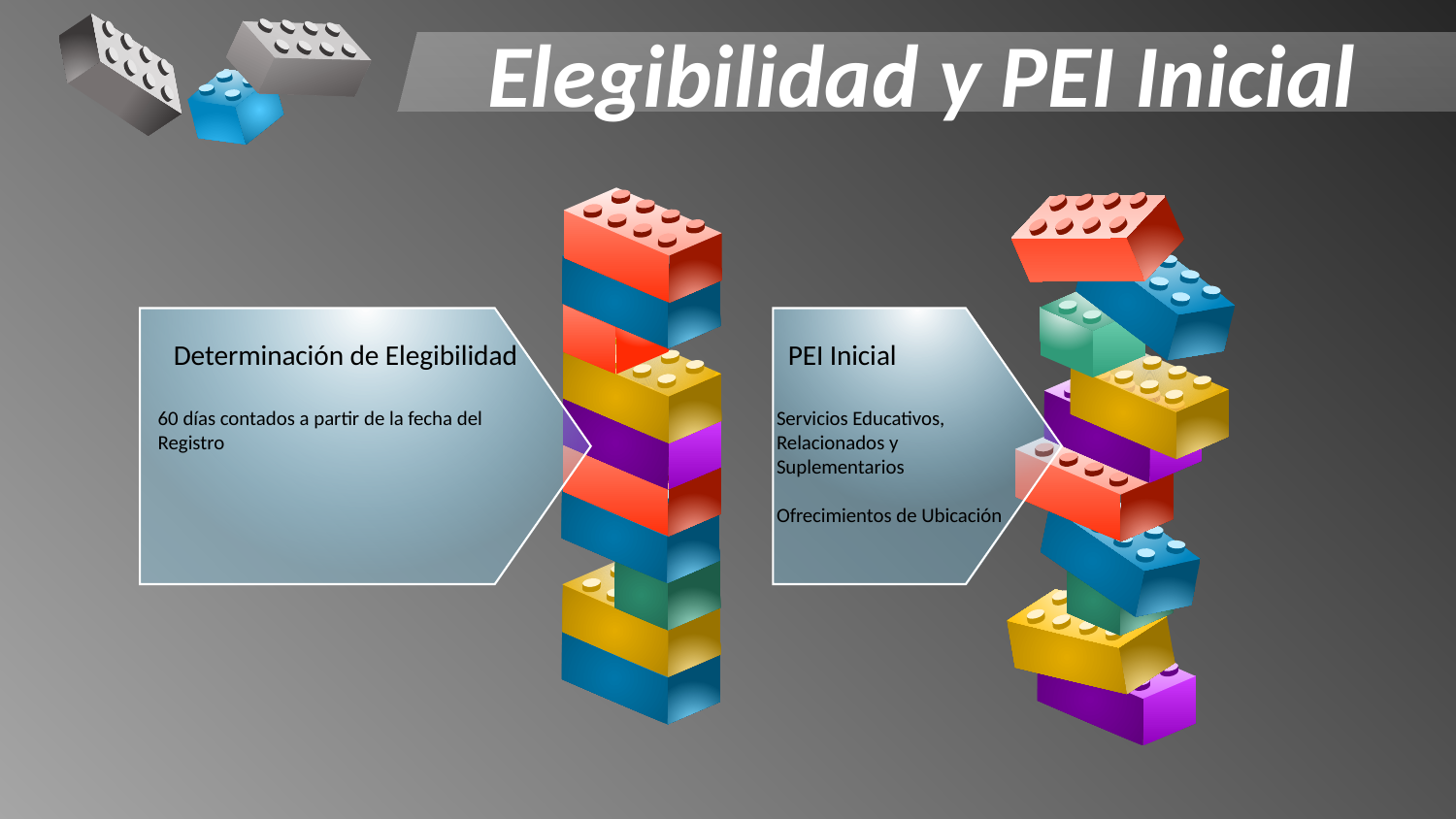

Elegibilidad y PEI Inicial

Determinación de Elegibilidad

60 días contados a partir de la fecha del Registro

Servicios Educativos, Relacionados y Suplementarios

Ofrecimientos de Ubicación
PEI Inicial